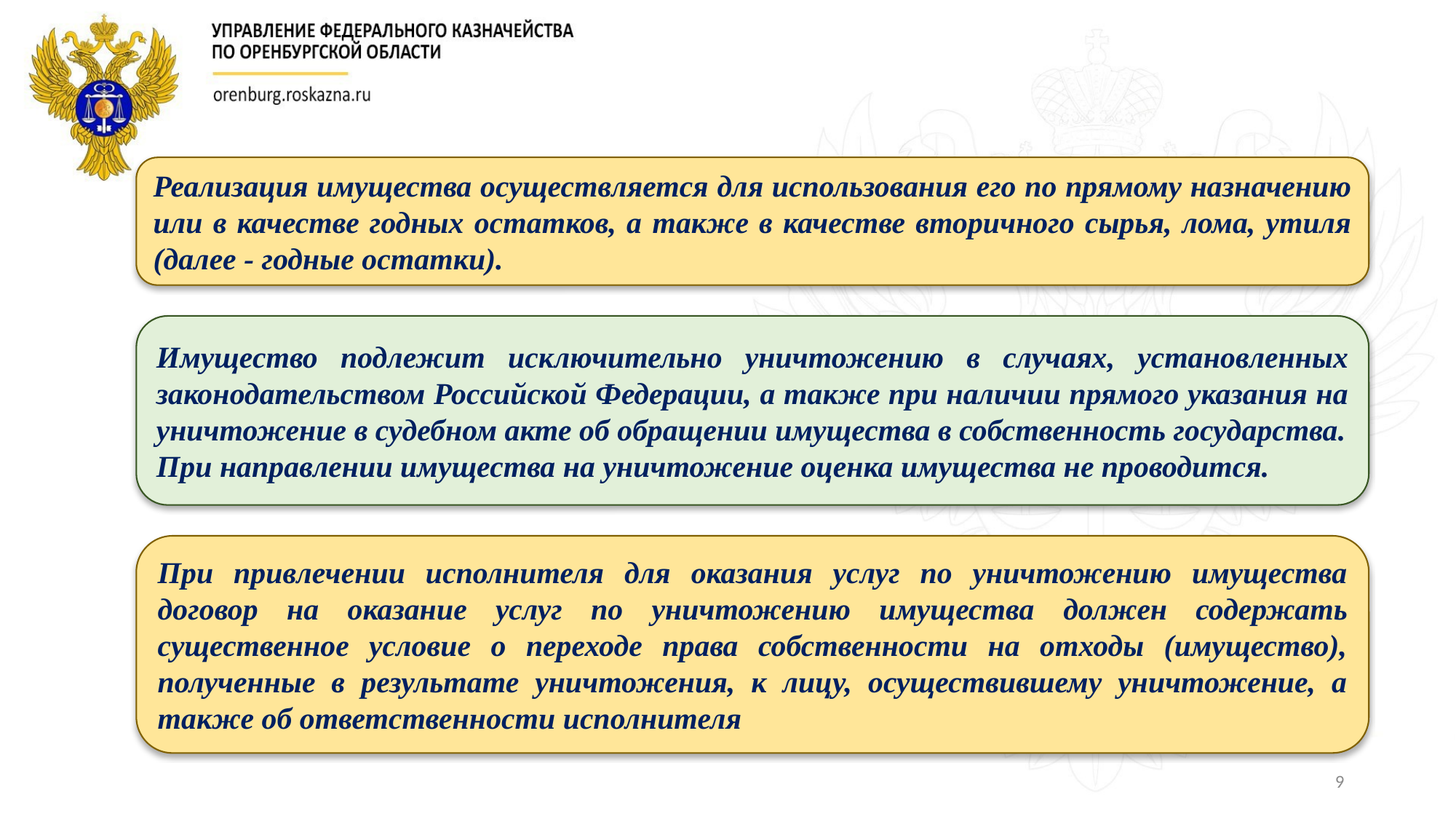

Реализация имущества осуществляется для использования его по прямому назначению или в качестве годных остатков, а также в качестве вторичного сырья, лома, утиля (далее - годные остатки).
Имущество подлежит исключительно уничтожению в случаях, установленных законодательством Российской Федерации, а также при наличии прямого указания на уничтожение в судебном акте об обращении имущества в собственность государства.
При направлении имущества на уничтожение оценка имущества не проводится.
При привлечении исполнителя для оказания услуг по уничтожению имущества договор на оказание услуг по уничтожению имущества должен содержать существенное условие о переходе права собственности на отходы (имущество), полученные в результате уничтожения, к лицу, осуществившему уничтожение, а также об ответственности исполнителя
9